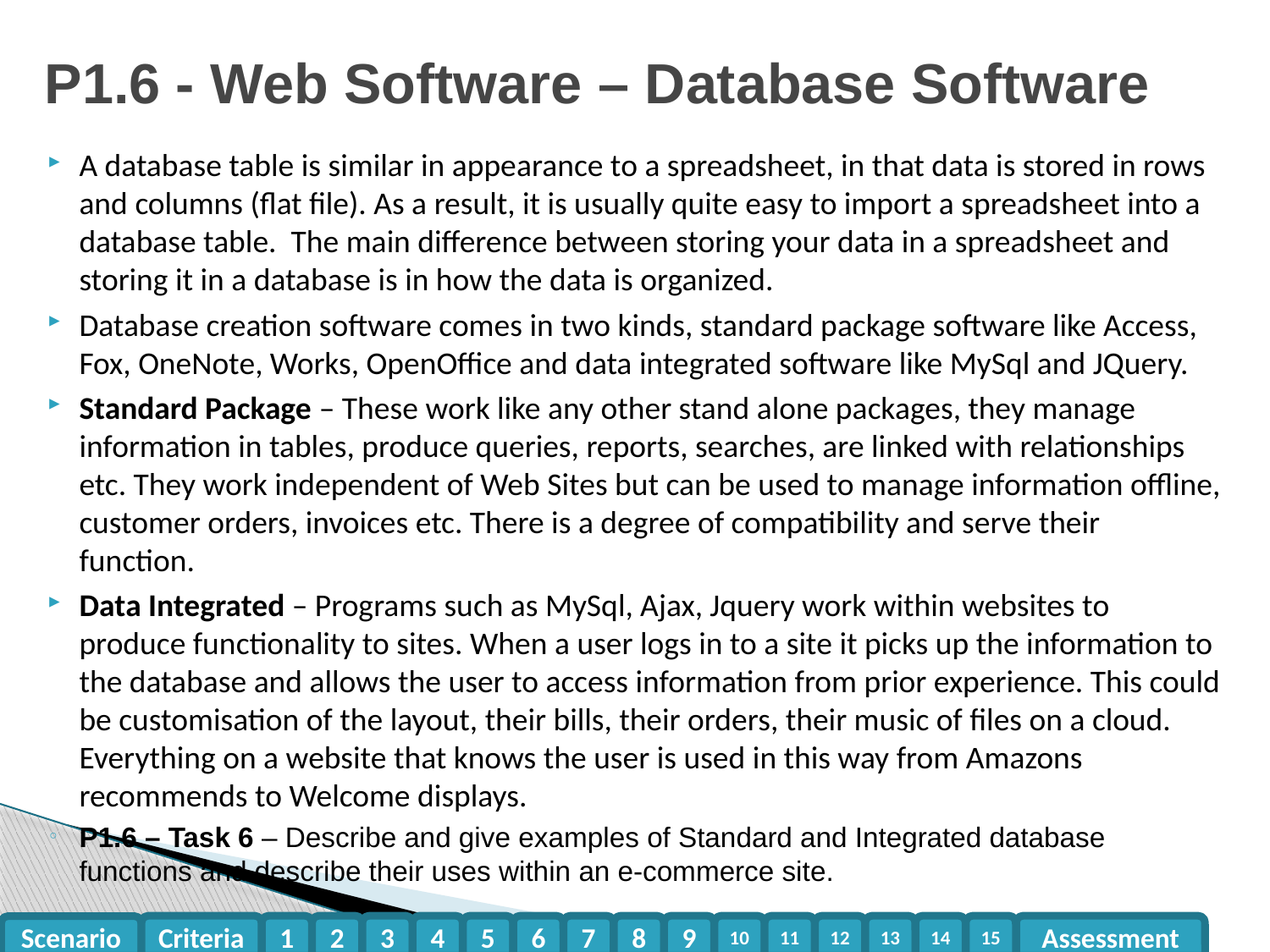

# P1.6 - Web Software – Database Software
A database table is similar in appearance to a spreadsheet, in that data is stored in rows and columns (flat file). As a result, it is usually quite easy to import a spreadsheet into a database table.  The main difference between storing your data in a spreadsheet and storing it in a database is in how the data is organized.
Database creation software comes in two kinds, standard package software like Access, Fox, OneNote, Works, OpenOffice and data integrated software like MySql and JQuery.
Standard Package – These work like any other stand alone packages, they manage information in tables, produce queries, reports, searches, are linked with relationships etc. They work independent of Web Sites but can be used to manage information offline, customer orders, invoices etc. There is a degree of compatibility and serve their function.
Data Integrated – Programs such as MySql, Ajax, Jquery work within websites to produce functionality to sites. When a user logs in to a site it picks up the information to the database and allows the user to access information from prior experience. This could be customisation of the layout, their bills, their orders, their music of files on a cloud. Everything on a website that knows the user is used in this way from Amazons recommends to Welcome displays.
P1.6 – Task 6 – Describe and give examples of Standard and Integrated database functions and describe their uses within an e-commerce site.